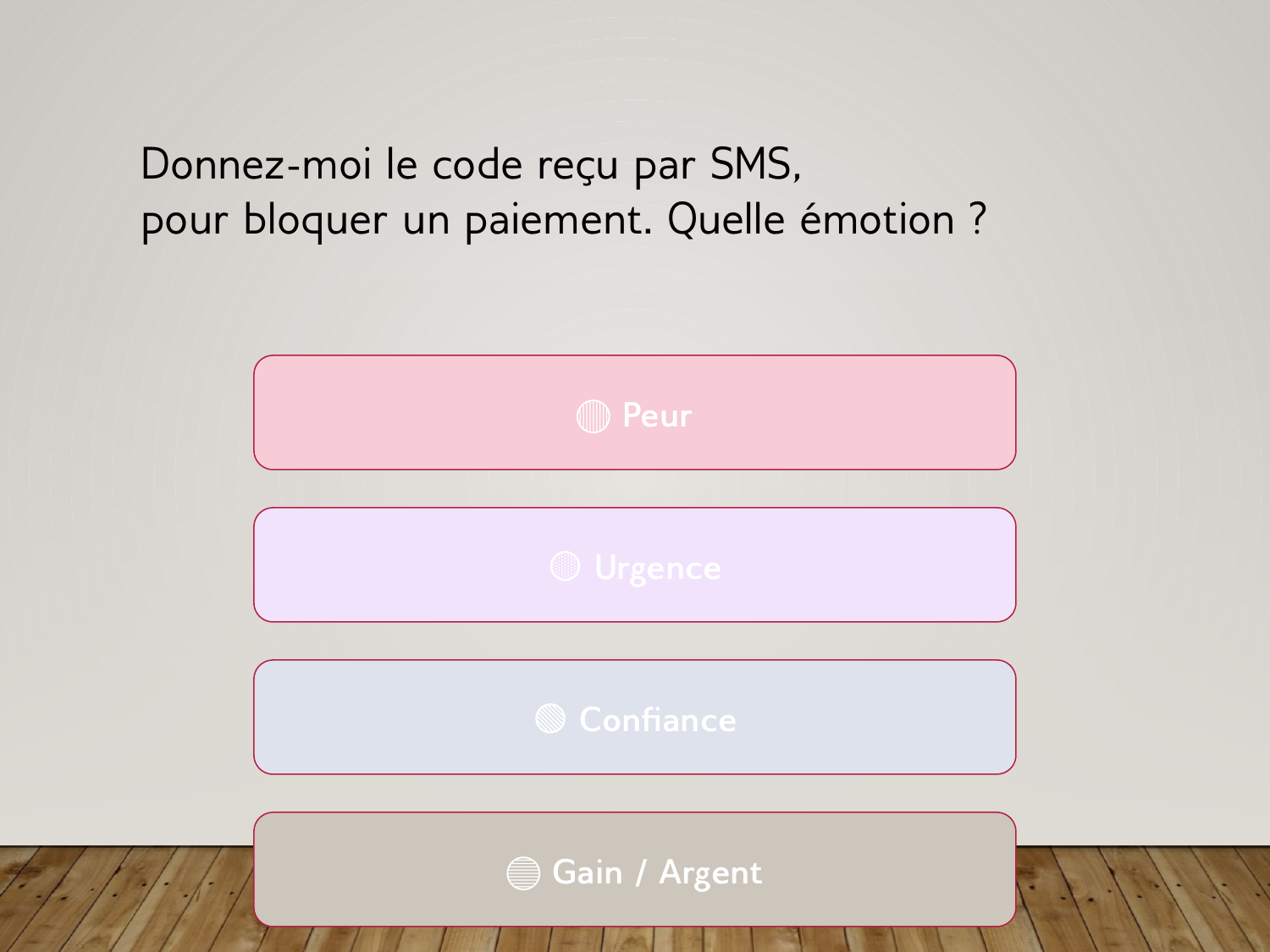

Donnez-moi le code reçu par SMS,
pour bloquer un paiement. Quelle émotion ?
🔴 Peur
🟡 Urgence
🟢 Confiance
🔵 Gain / Argent